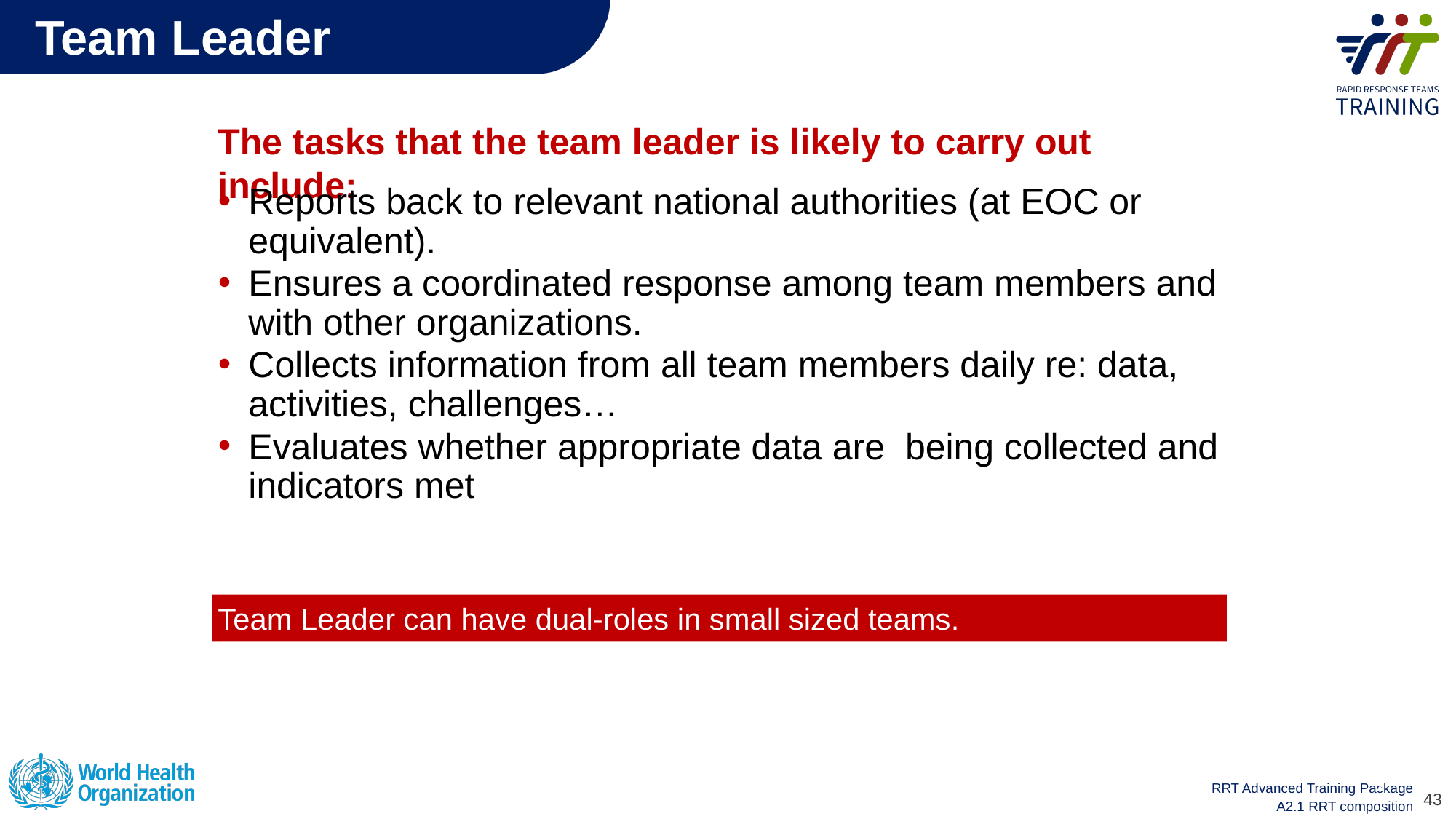

# Team Leader
The tasks that the team leader is likely to carry out include:
Reports back to relevant national authorities (at EOC or equivalent).
Ensures a coordinated response among team members and with other organizations.
Collects information from all team members daily re: data, activities, challenges…
Evaluates whether appropriate data are  being collected and indicators met
Team Leader can have dual-roles in small sized teams.
43